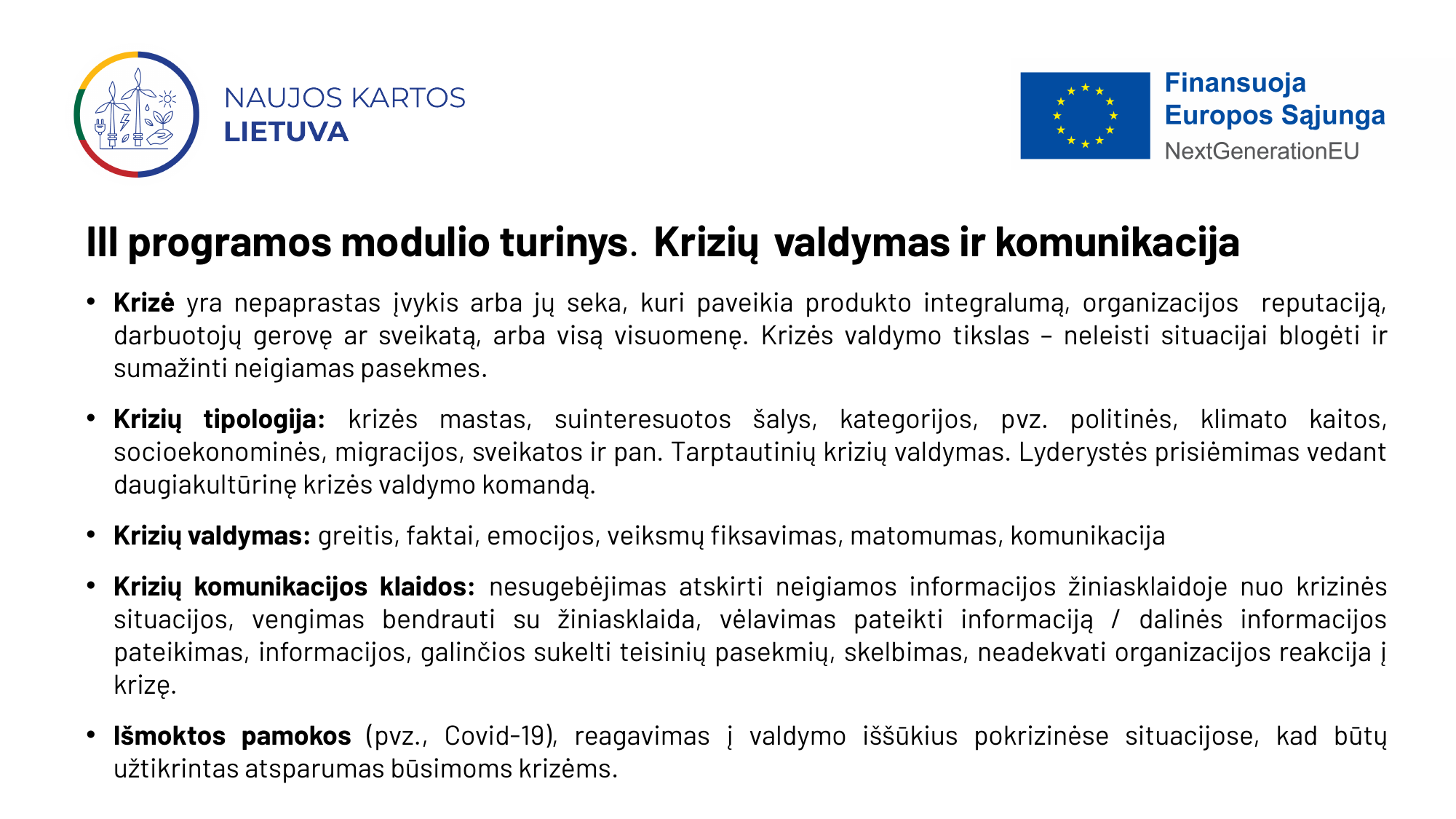

# III programos modulio turinys. Krizių valdymas ir komunikacija
Krizė yra nepaprastas įvykis arba jų seka, kuri paveikia produkto integralumą, organizacijos  reputaciją, darbuotojų gerovę ar sveikatą, arba visą visuomenę. Krizės valdymo tikslas – neleisti situacijai blogėti ir sumažinti neigiamas pasekmes.
Krizių tipologija: krizės mastas, suinteresuotos šalys, kategorijos, pvz. politinės, klimato kaitos, socioekonominės, migracijos, sveikatos ir pan. Tarptautinių krizių valdymas. Lyderystės prisiėmimas vedant daugiakultūrinę krizės valdymo komandą.
Krizių valdymas: greitis, faktai, emocijos, veiksmų fiksavimas, matomumas, komunikacija
Krizių komunikacijos klaidos: nesugebėjimas atskirti neigiamos informacijos žiniasklaidoje nuo krizinės situacijos, vengimas bendrauti su žiniasklaida, vėlavimas pateikti informaciją / dalinės informacijos pateikimas, informacijos, galinčios sukelti teisinių pasekmių, skelbimas, neadekvati organizacijos reakcija į krizę.
Išmoktos pamokos (pvz., Covid-19), reagavimas į valdymo iššūkius pokrizinėse situacijose, kad būtų užtikrintas atsparumas būsimoms krizėms.